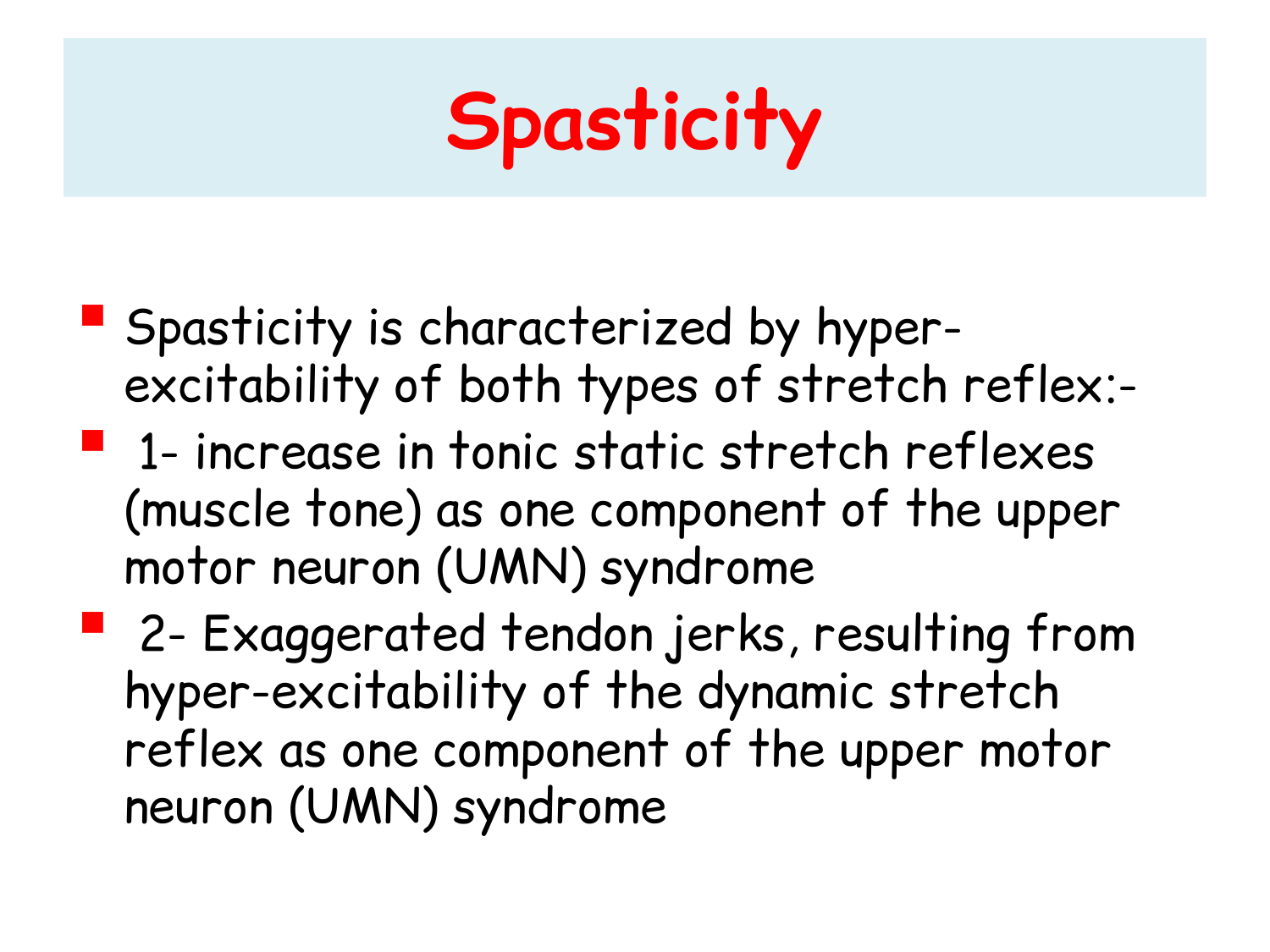

# Spasticity

Spasticity is characterized by hyper-excitability of both types of stretch reflex:-
 1- increase in tonic static stretch reflexes (muscle tone) as one component of the upper motor neuron (UMN) syndrome
 2- Exaggerated tendon jerks, resulting from hyper-excitability of the dynamic stretch reflex as one component of the upper motor neuron (UMN) syndrome